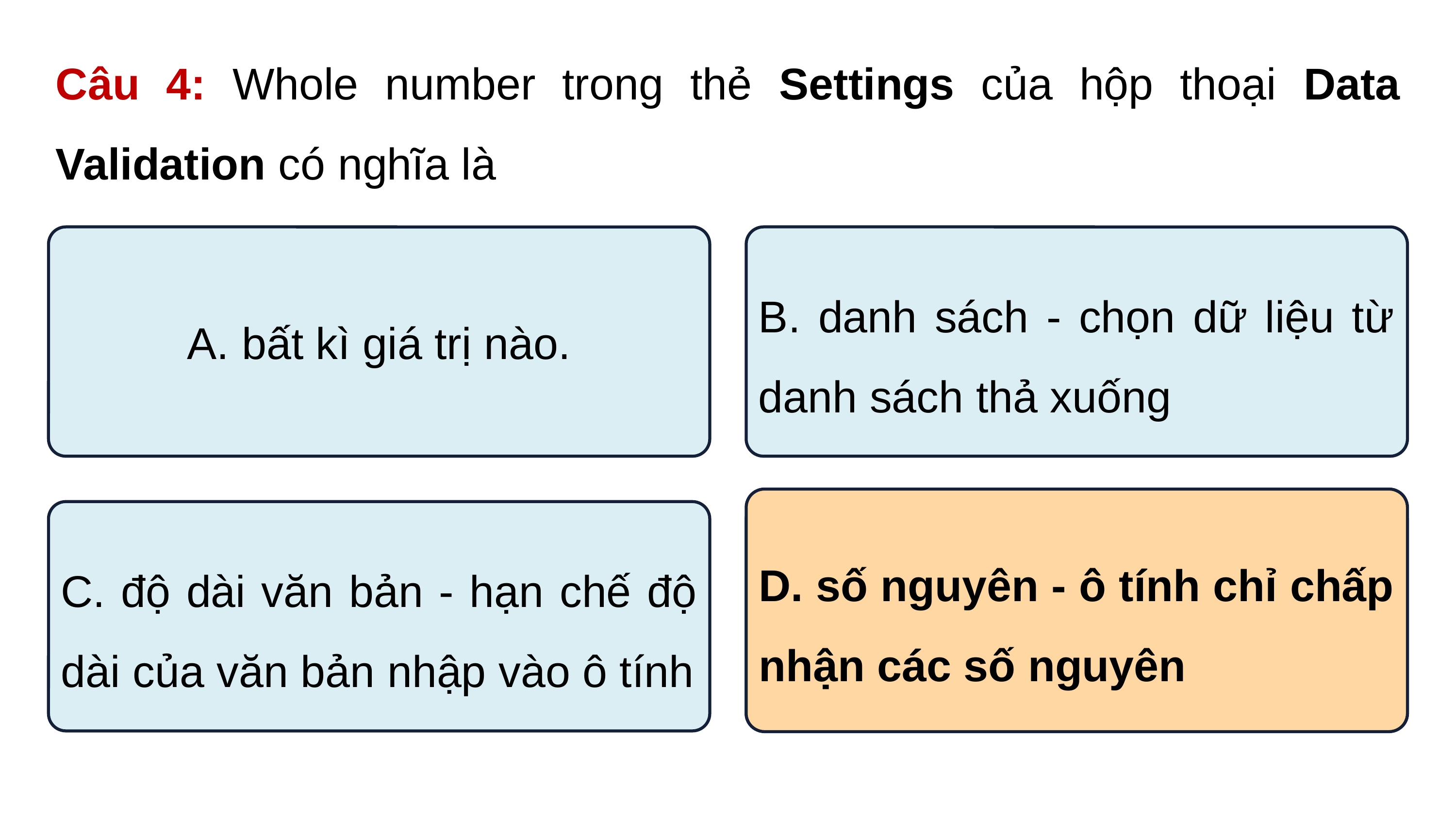

Câu 4: Whole number trong thẻ Settings của hộp thoại Data Validation có nghĩa là
A. bất kì giá trị nào.
B. danh sách - chọn dữ liệu từ danh sách thả xuống
D. số nguyên - ô tính chỉ chấp nhận các số nguyên
C. độ dài văn bản - hạn chế độ dài của văn bản nhập vào ô tính
D. số nguyên - ô tính chỉ chấp nhận các số nguyên